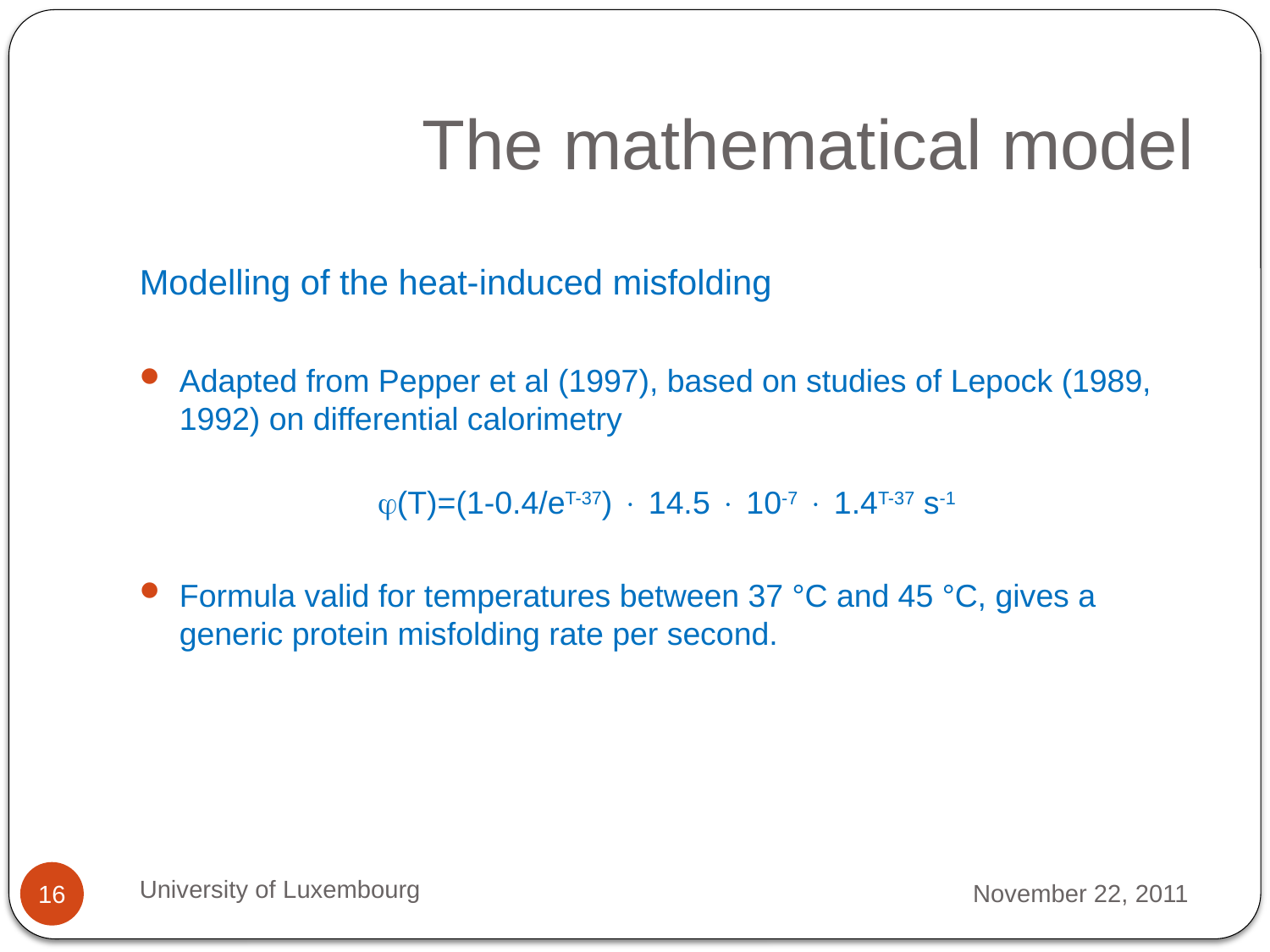

# The mathematical model

Modelling of the heat-induced misfolding

Adapted from Pepper et al (1997), based on studies of Lepock (1989, 1992) on differential calorimetry

ϕ(T)=(1-0.4/eT-37) ⋅ 14.5 ⋅ 10-7 ⋅ 1.4T-37 s-1

Formula valid for temperatures between 37 °C and 45 °C, gives a generic protein misfolding rate per second.
University of Luxembourg
November 22, 2011
16